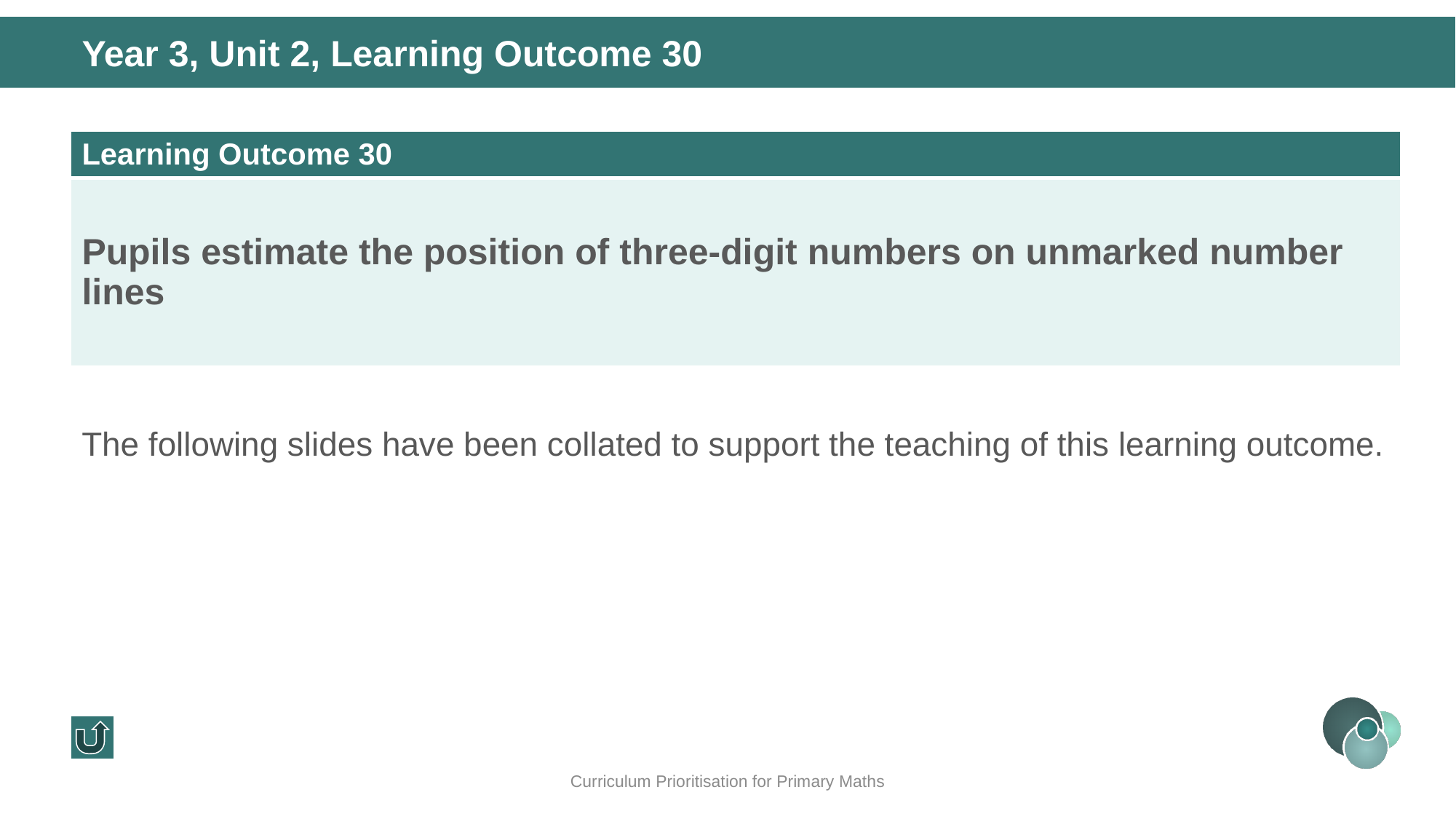

Year 3, Unit 2, Learning Outcome 30
| Learning Outcome 30 |
| --- |
| Pupils estimate the position of three-digit numbers on unmarked number lines |
The following slides have been collated to support the teaching of this learning outcome.

Curriculum Prioritisation for Primary Maths